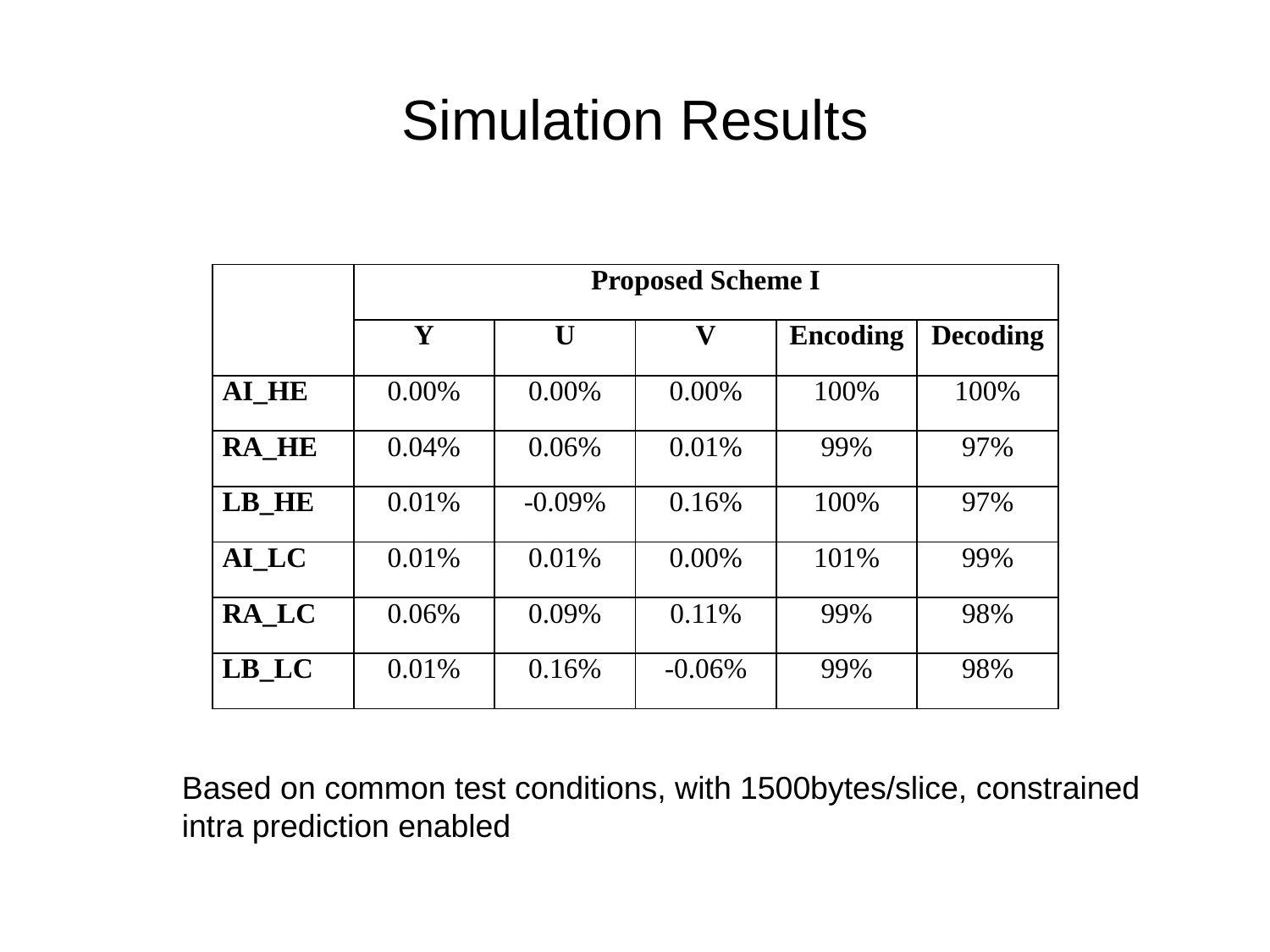

# Simulation Results
|  | Proposed Scheme I |  |  |  |  |
| --- | --- | --- | --- | --- | --- |
|  | Y | U | V | Encoding | Decoding |
| AI\_HE | 0.00% | 0.00% | 0.00% | 100% | 100% |
| RA\_HE | 0.04% | 0.06% | 0.01% | 99% | 97% |
| LB\_HE | 0.01% | -0.09% | 0.16% | 100% | 97% |
| AI\_LC | 0.01% | 0.01% | 0.00% | 101% | 99% |
| RA\_LC | 0.06% | 0.09% | 0.11% | 99% | 98% |
| LB\_LC | 0.01% | 0.16% | -0.06% | 99% | 98% |
Based on common test conditions, with 1500bytes/slice, constrained intra prediction enabled